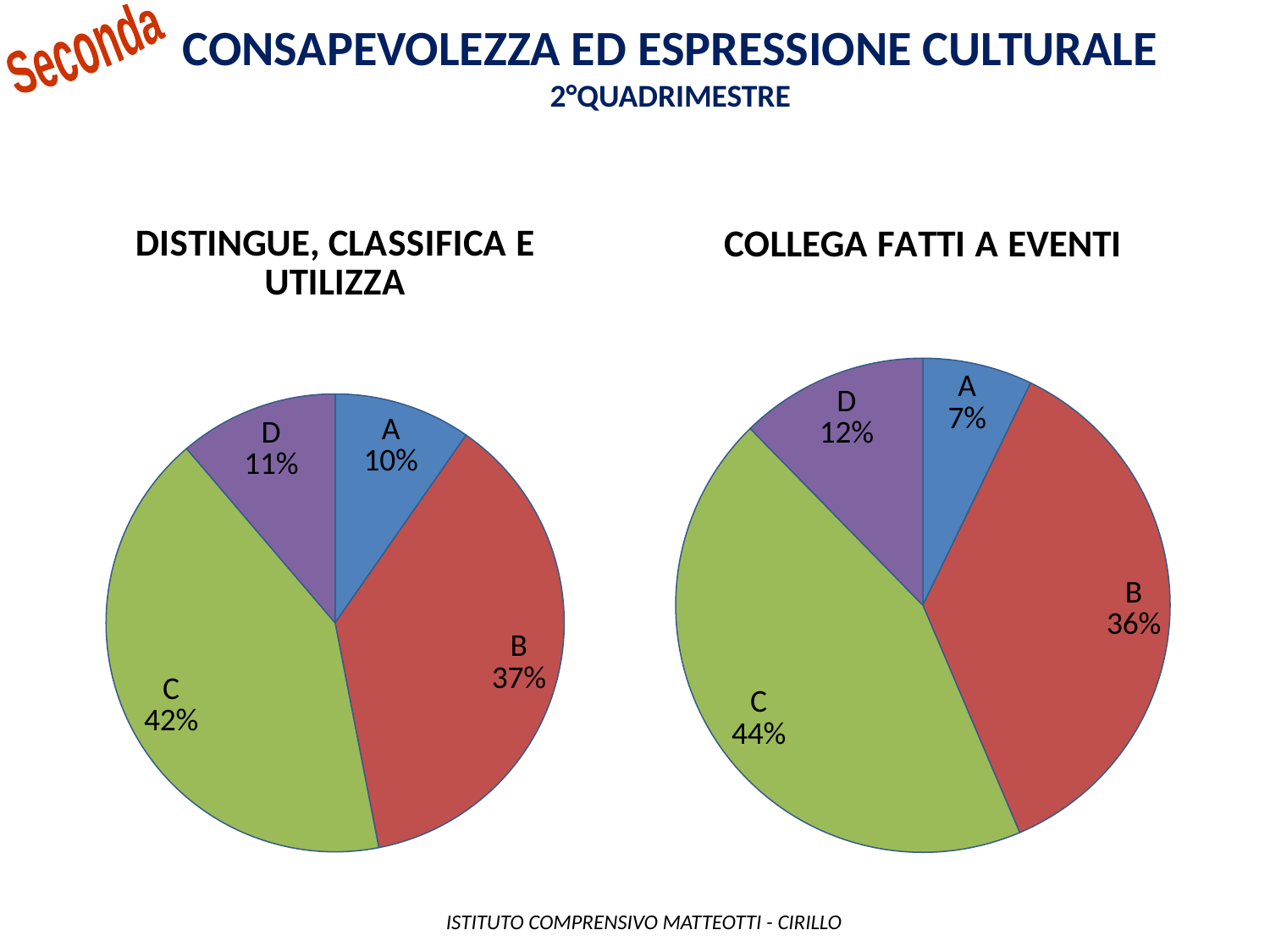

Consapevolezza ed espressione culturale
2°QUADRIMESTRE
Seconda

### Chart: DISTINGUE, CLASSIFICA E UTILIZZA

| Category |  |
|---|---|
| A | 19.0 |
| B | 73.0 |
| C | 82.0 |
| D | 22.0 |

### Chart: COLLEGA FATTI A EVENTI

| Category |  |
|---|---|
| A | 14.0 |
| B | 71.0 |
| C | 86.0 |
| D | 24.0 |
 ISTITUTO COMPRENSIVO MATTEOTTI - CIRILLO